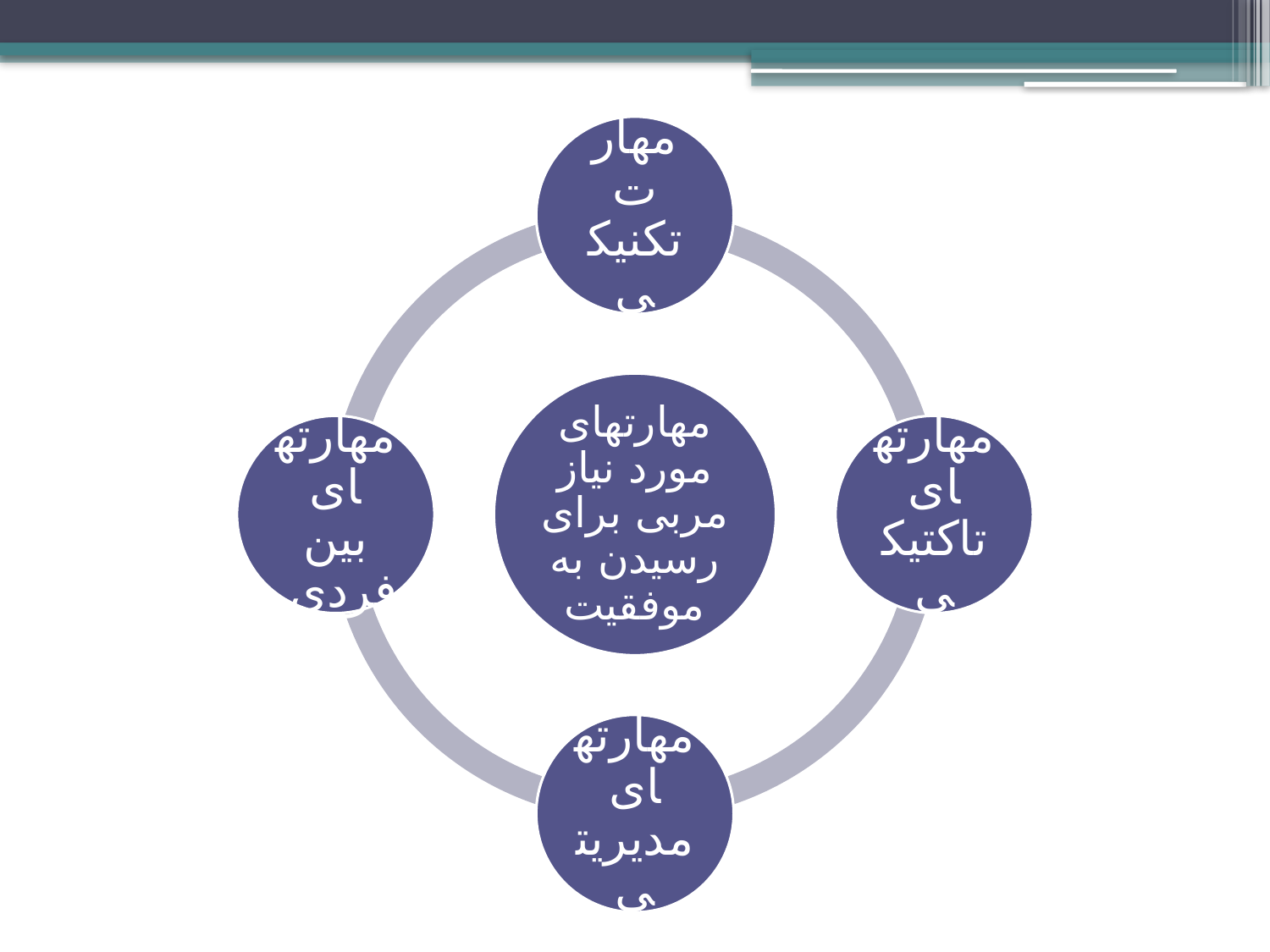

مهارتهای مورد نیاز مربی برای رسیدن به موفقیت
مهارت تکنیکی
مهارتهای تاکتیکی
مهارتهای مدیریتی
مهارتهای بین فردی
#